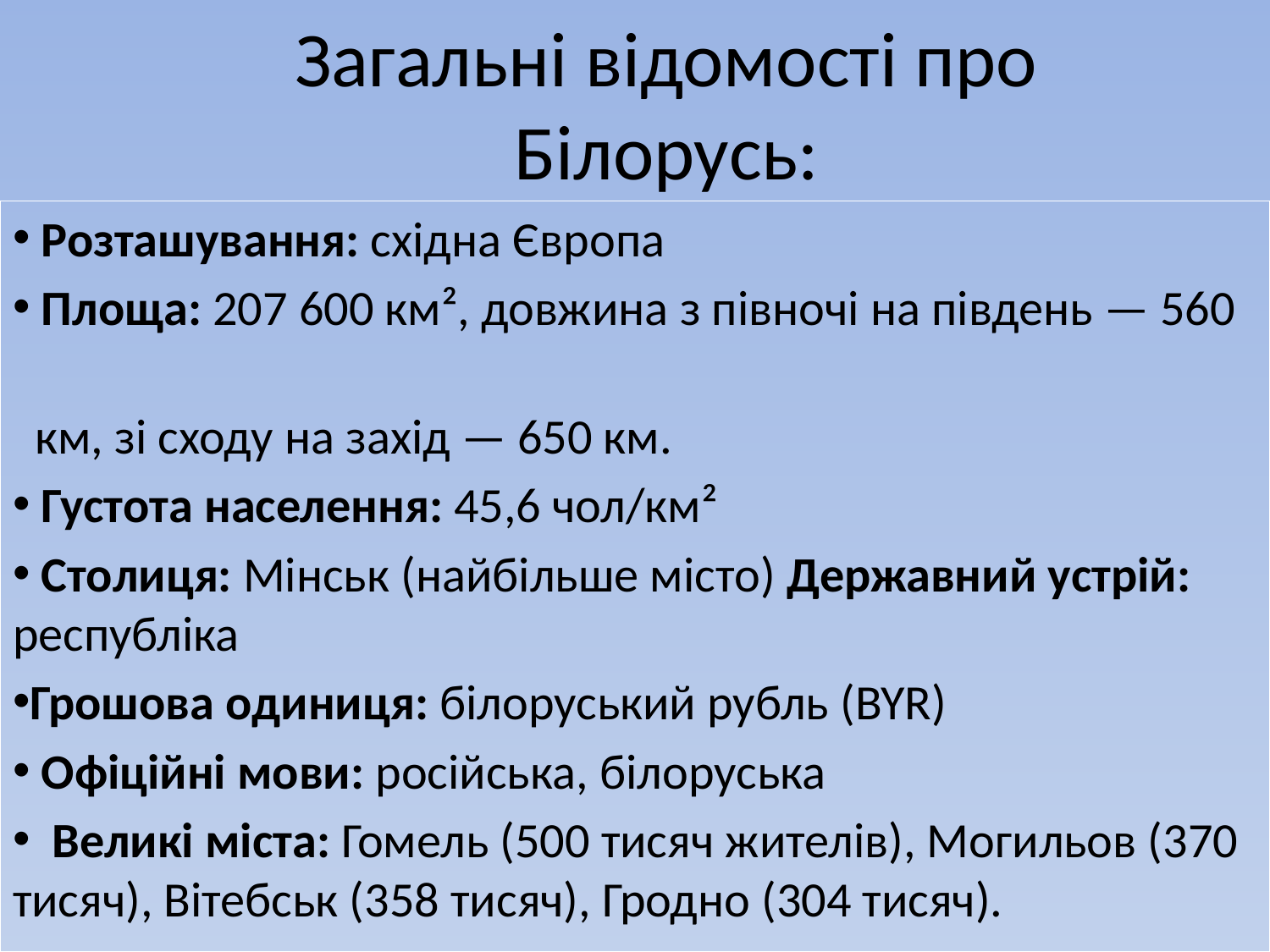

# Загальні відомості про Білорусь:
 Розташування: східна Європа
 Площа: 207 600 км², довжина з півночі на південь — 560
  км, зі сходу на захід — 650 км.
 Густота населення: 45,6 чол/км²
 Столиця: Мінськ (найбільше місто) Державний устрій: республіка
Грошова одиниця: білоруський рубль (BYR)
 Офіційні мови: російська, білоруська
  Великі міста: Гомель (500 тисяч жителів), Могильов (370 тисяч), Вітебськ (358 тисяч), Гродно (304 тисяч).